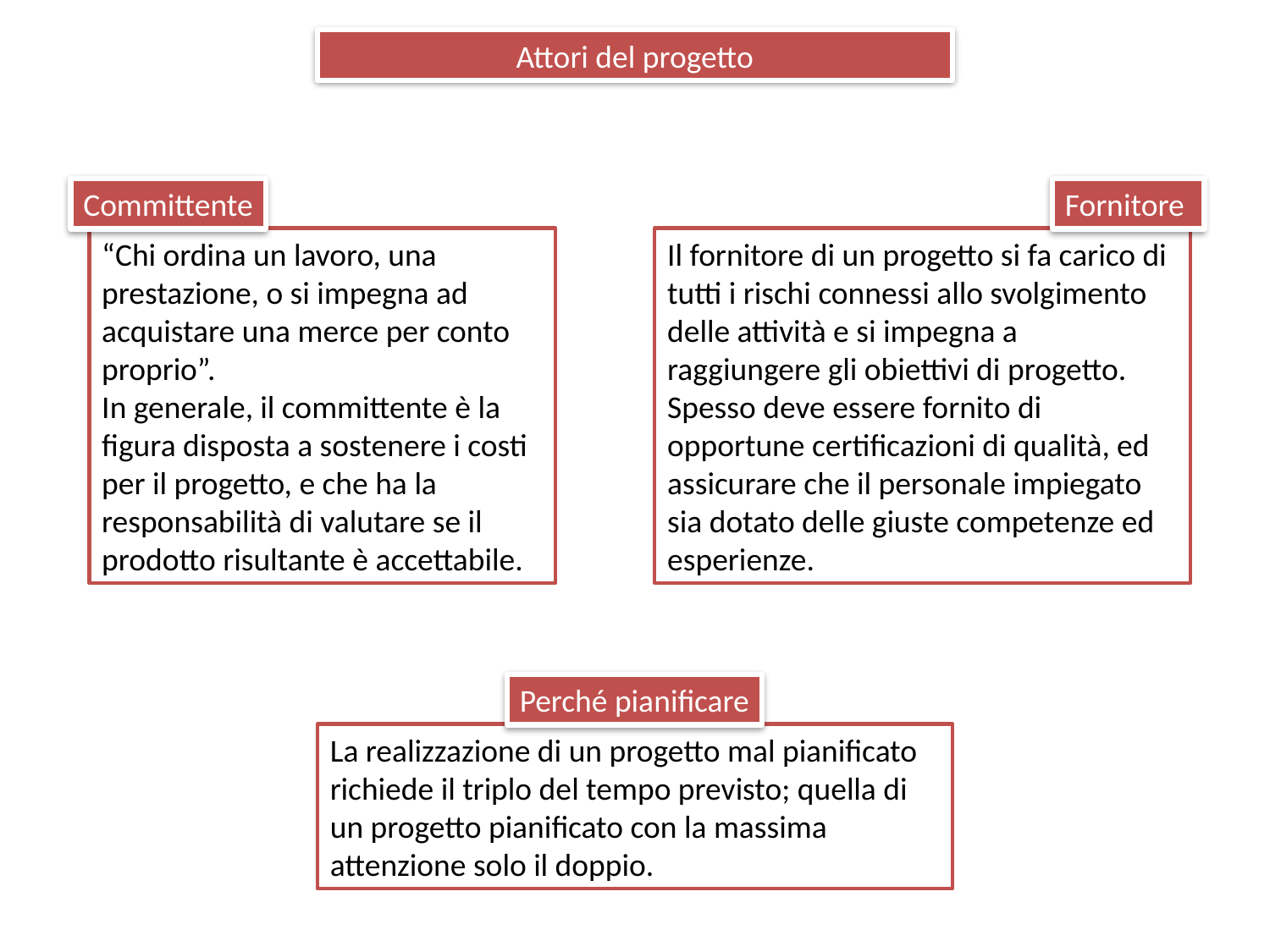

Attori del progetto
Committente
Fornitore
Il fornitore di un progetto si fa carico di tutti i rischi connessi allo svolgimento delle attività e si impegna a raggiungere gli obiettivi di progetto.
Spesso deve essere fornito di opportune certificazioni di qualità, ed assicurare che il personale impiegato sia dotato delle giuste competenze ed esperienze.
“Chi ordina un lavoro, una prestazione, o si impegna ad acquistare una merce per conto proprio”.
In generale, il committente è la figura disposta a sostenere i costi per il progetto, e che ha la responsabilità di valutare se il prodotto risultante è accettabile.
Perché pianificare
La realizzazione di un progetto mal pianificato richiede il triplo del tempo previsto; quella di un progetto pianificato con la massima attenzione solo il doppio.